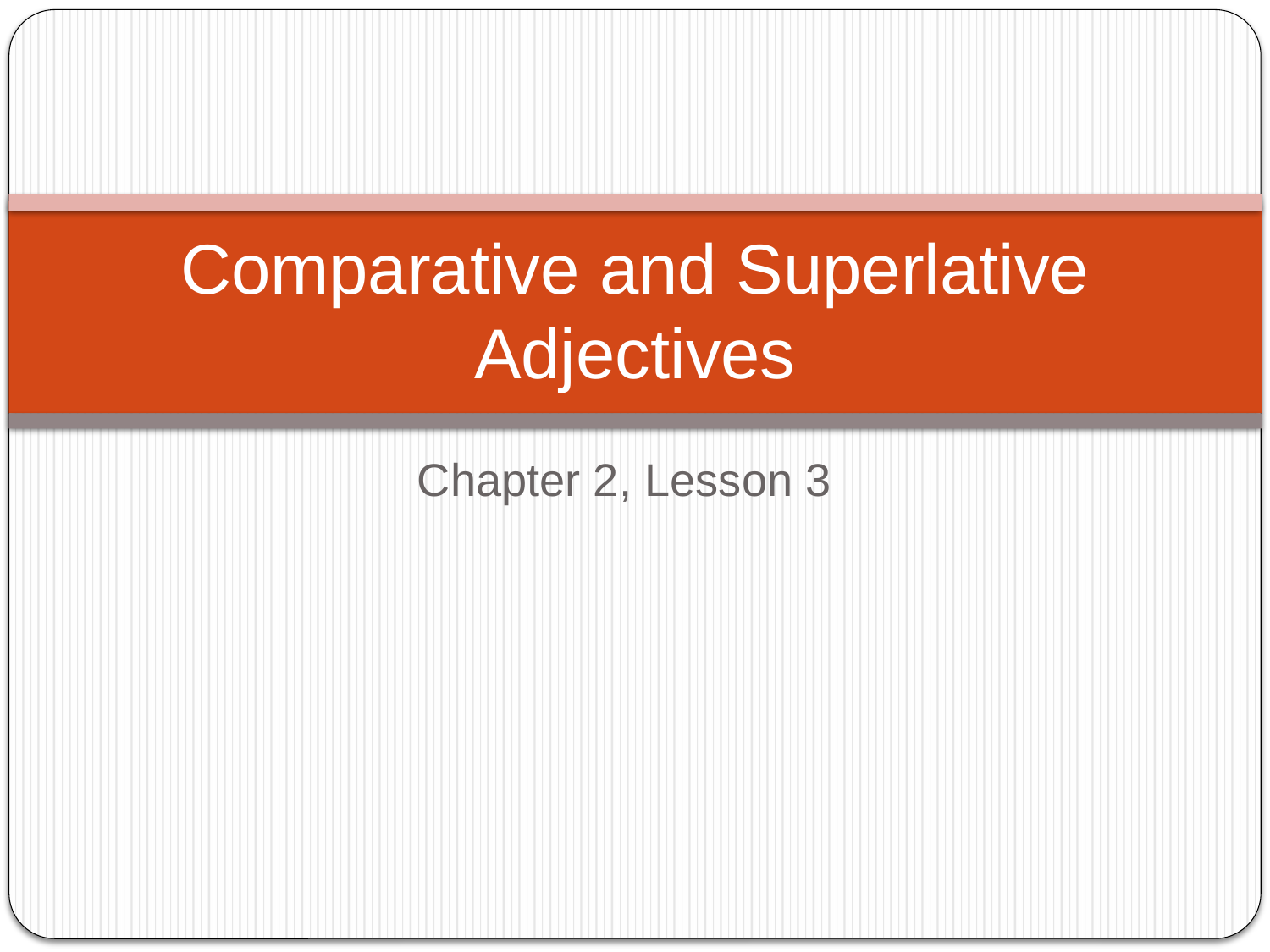

# Comparative and Superlative Adjectives
Chapter 2, Lesson 3